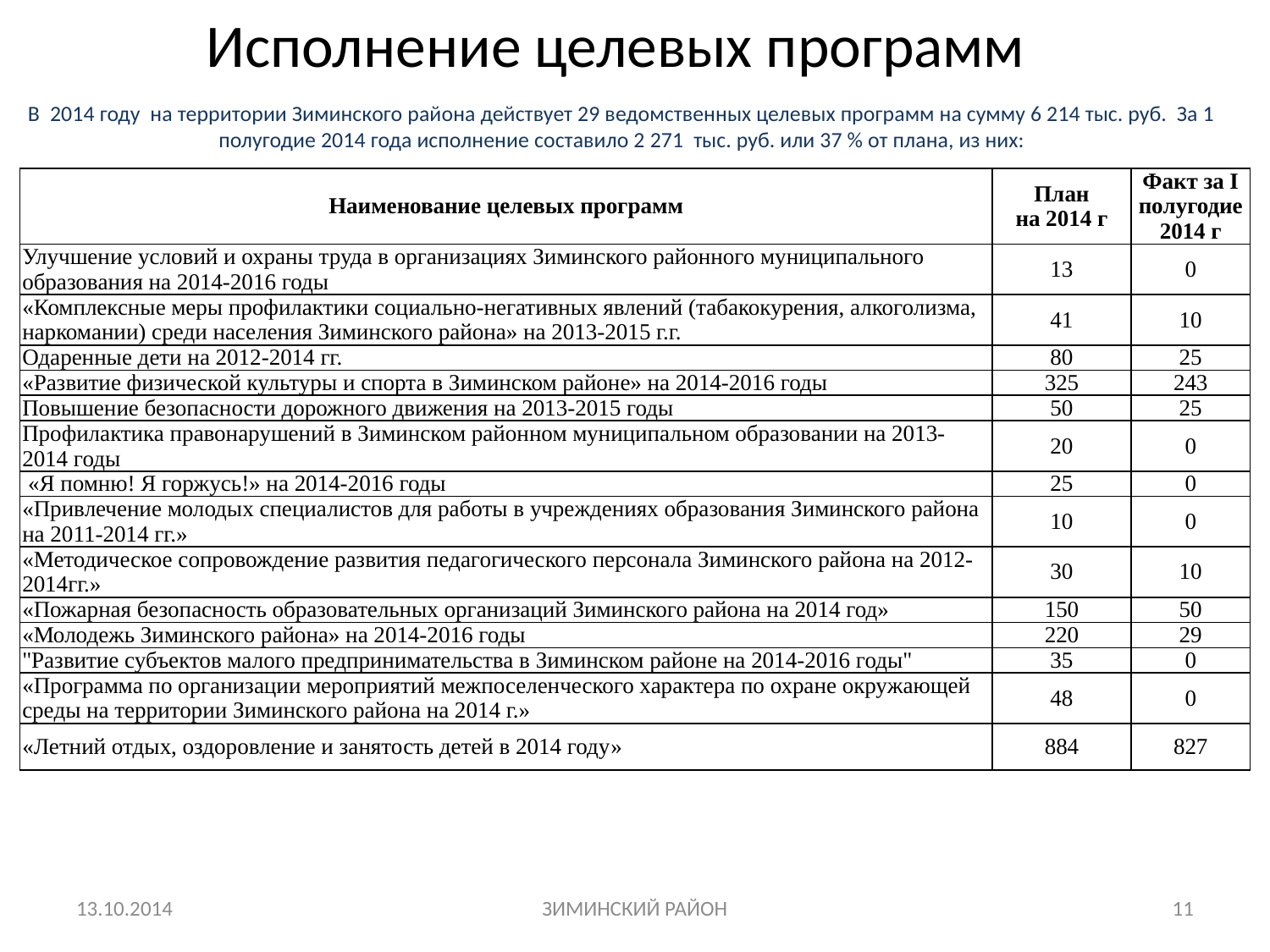

# Исполнение целевых программ ор В  2014 году  на территории Зиминского района действует 29 ведомственных целевых программ на сумму 6 214 тыс. руб.  За 1 полугодие 2014 года исполнение составило 2 271  тыс. руб. или 37 % от плана, из них:
| Наименование целевых программ | План на 2014 г | Факт за I полугодие 2014 г |
| --- | --- | --- |
| Улучшение условий и охраны труда в организациях Зиминского районного муниципального образования на 2014-2016 годы | 13 | 0 |
| «Комплексные меры профилактики социально-негативных явлений (табакокурения, алкоголизма, наркомании) среди населения Зиминского района» на 2013-2015 г.г. | 41 | 10 |
| Одаренные дети на 2012-2014 гг. | 80 | 25 |
| «Развитие физической культуры и спорта в Зиминском районе» на 2014-2016 годы | 325 | 243 |
| Повышение безопасности дорожного движения на 2013-2015 годы | 50 | 25 |
| Профилактика правонарушений в Зиминском районном муниципальном образовании на 2013-2014 годы | 20 | 0 |
| «Я помню! Я горжусь!» на 2014-2016 годы | 25 | 0 |
| «Привлечение молодых специалистов для работы в учреждениях образования Зиминского района на 2011-2014 гг.» | 10 | 0 |
| «Методическое сопровождение развития педагогического персонала Зиминского района на 2012-2014гг.» | 30 | 10 |
| «Пожарная безопасность образовательных организаций Зиминского района на 2014 год» | 150 | 50 |
| «Молодежь Зиминского района» на 2014-2016 годы | 220 | 29 |
| "Развитие субъектов малого предпринимательства в Зиминском районе на 2014-2016 годы" | 35 | 0 |
| «Программа по организации мероприятий межпоселенческого характера по охране окружающей среды на территории Зиминского района на 2014 г.» | 48 | 0 |
| «Летний отдых, оздоровление и занятость детей в 2014 году» | 884 | 827 |
13.10.2014
ЗИМИНСКИЙ РАЙОН
11